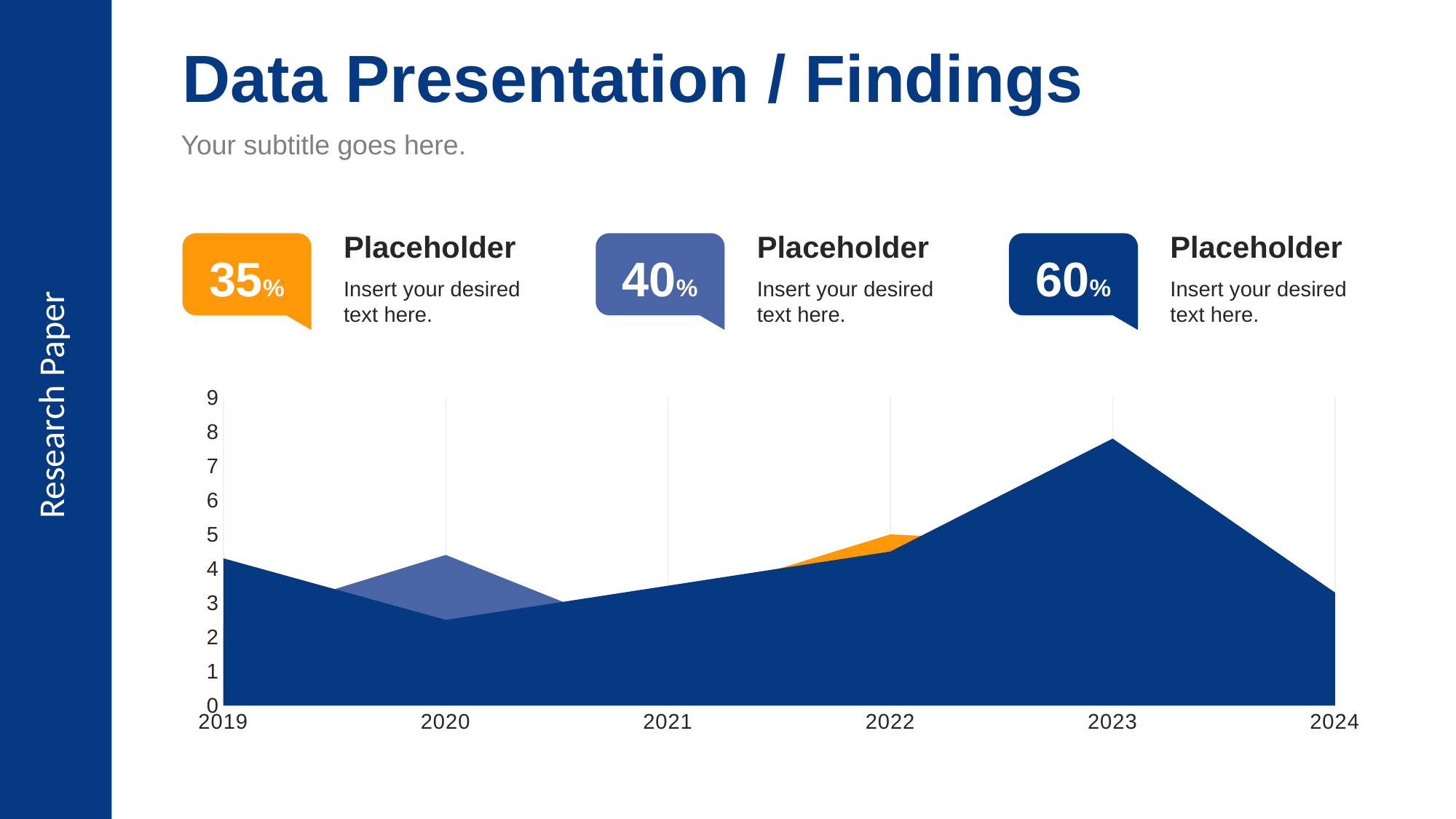

# Data Presentation / Findings
Your subtitle goes here.
Placeholder
Insert your desired text here.

Placeholder
Insert your desired text here.

Placeholder
Insert your desired text here.

35%
40%
60%
Research Paper

### Chart

| Category | Series 1 | Series 2 | Series 3 |
|---|---|---|---|
| 2019 | 4.3 | 2.4 | 2.0 |
| 2020 | 2.5 | 4.4 | 2.0 |
| 2021 | 3.5 | 1.8 | 3.0 |
| 2022 | 4.5 | 2.8 | 5.0 |
| 2023 | 7.8 | 5.7 | 4.7 |
| 2024 | 3.3 | 1.2 | 2.4 |